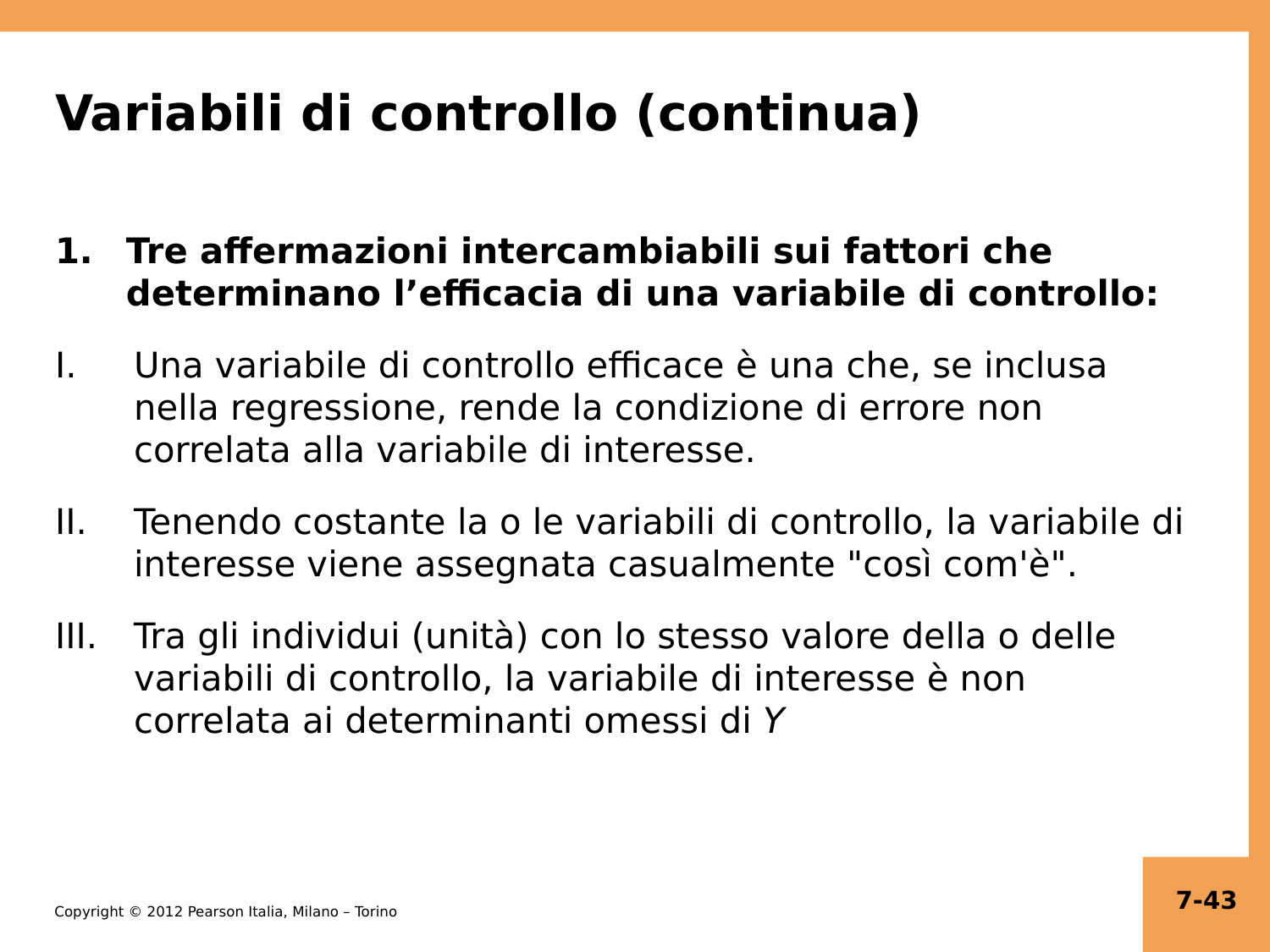

# Variabili di controllo (continua)
Tre affermazioni intercambiabili sui fattori che determinano l’efficacia di una variabile di controllo:
Una variabile di controllo efficace è una che, se inclusa nella regressione, rende la condizione di errore non correlata alla variabile di interesse.
Tenendo costante la o le variabili di controllo, la variabile di interesse viene assegnata casualmente "così com'è".
Tra gli individui (unità) con lo stesso valore della o delle variabili di controllo, la variabile di interesse è non correlata ai determinanti omessi di Y
7-43